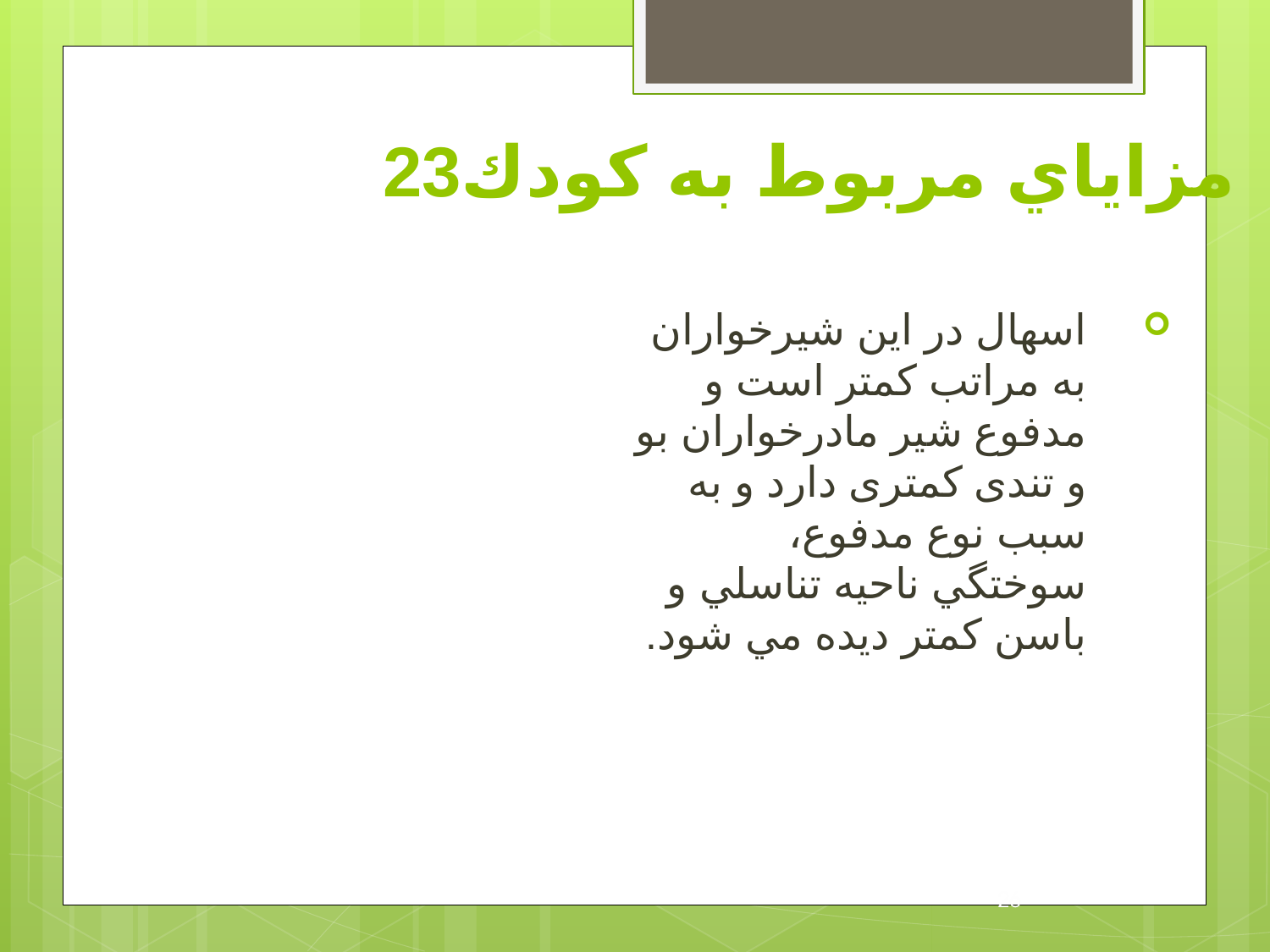

# مزاياي مربوط به كودك23

اسهال در اين شيرخواران به مراتب كمتر است و مدفوع شير مادرخواران بو و تندی کمتری دارد و به سبب نوع مدفوع،‌ سوختگي ناحيه تناسلي و باسن كمتر ديده مي شود.
26